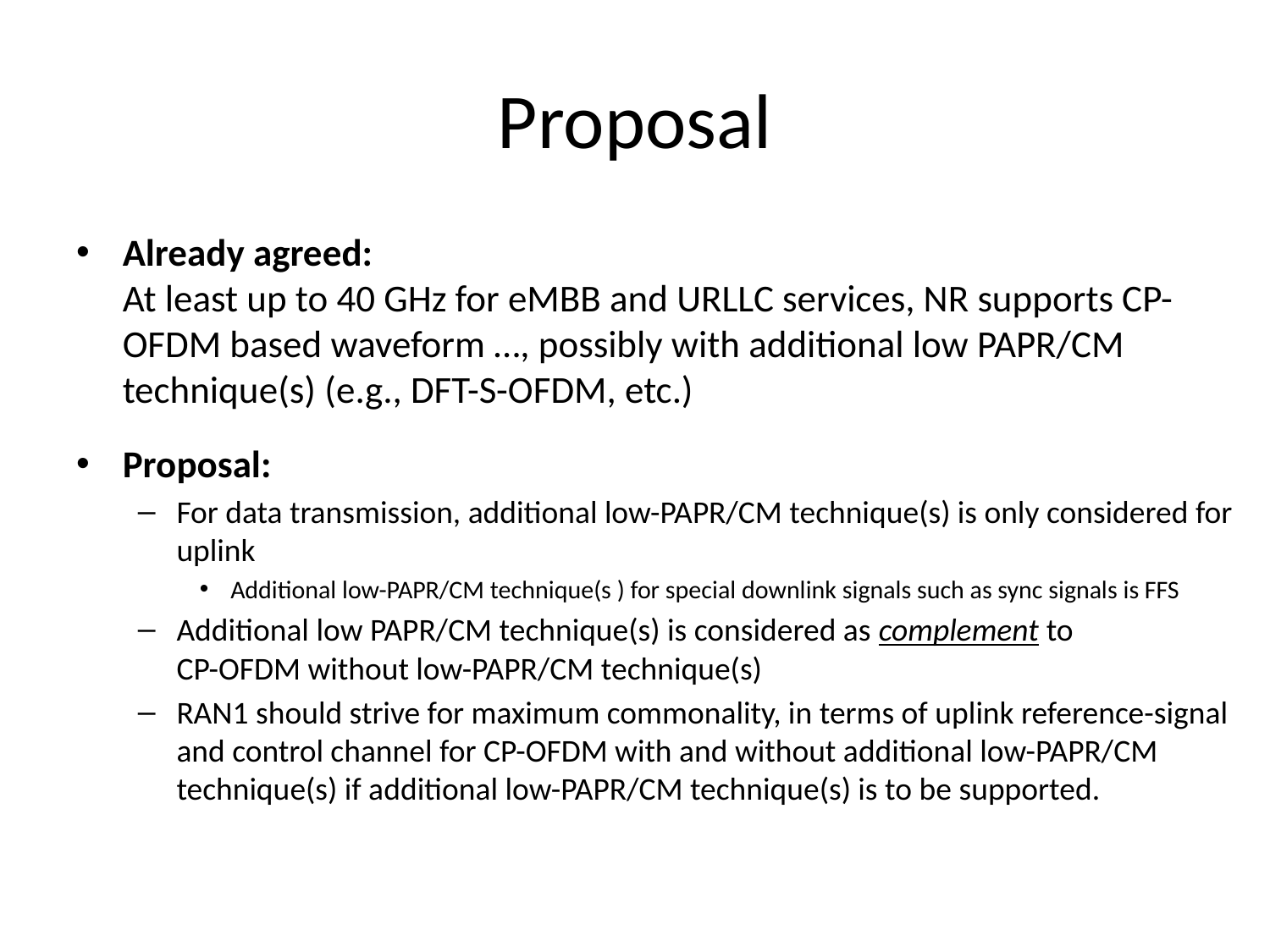

# Proposal
Already agreed:
At least up to 40 GHz for eMBB and URLLC services, NR supports CP-OFDM based waveform …, possibly with additional low PAPR/CM technique(s) (e.g., DFT-S-OFDM, etc.)
Proposal:
For data transmission, additional low-PAPR/CM technique(s) is only considered for uplink
Additional low-PAPR/CM technique(s ) for special downlink signals such as sync signals is FFS
Additional low PAPR/CM technique(s) is considered as complement to
CP-OFDM without low-PAPR/CM technique(s)
RAN1 should strive for maximum commonality, in terms of uplink reference-signal and control channel for CP-OFDM with and without additional low-PAPR/CM technique(s) if additional low-PAPR/CM technique(s) is to be supported.